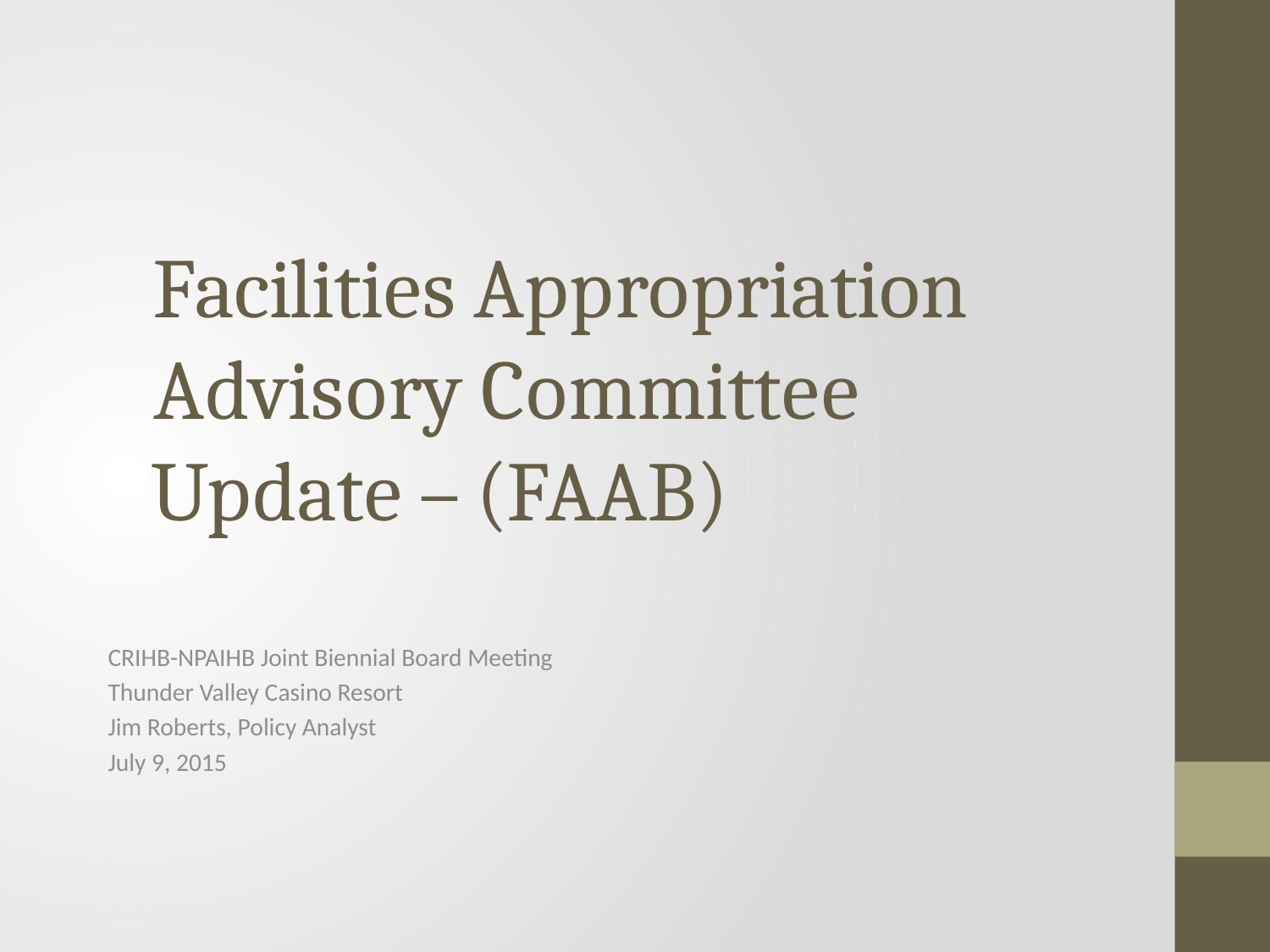

# Facilities Appropriation Advisory Committee Update – (FAAB)
CRIHB-NPAIHB Joint Biennial Board Meeting
Thunder Valley Casino Resort
Jim Roberts, Policy Analyst
July 9, 2015